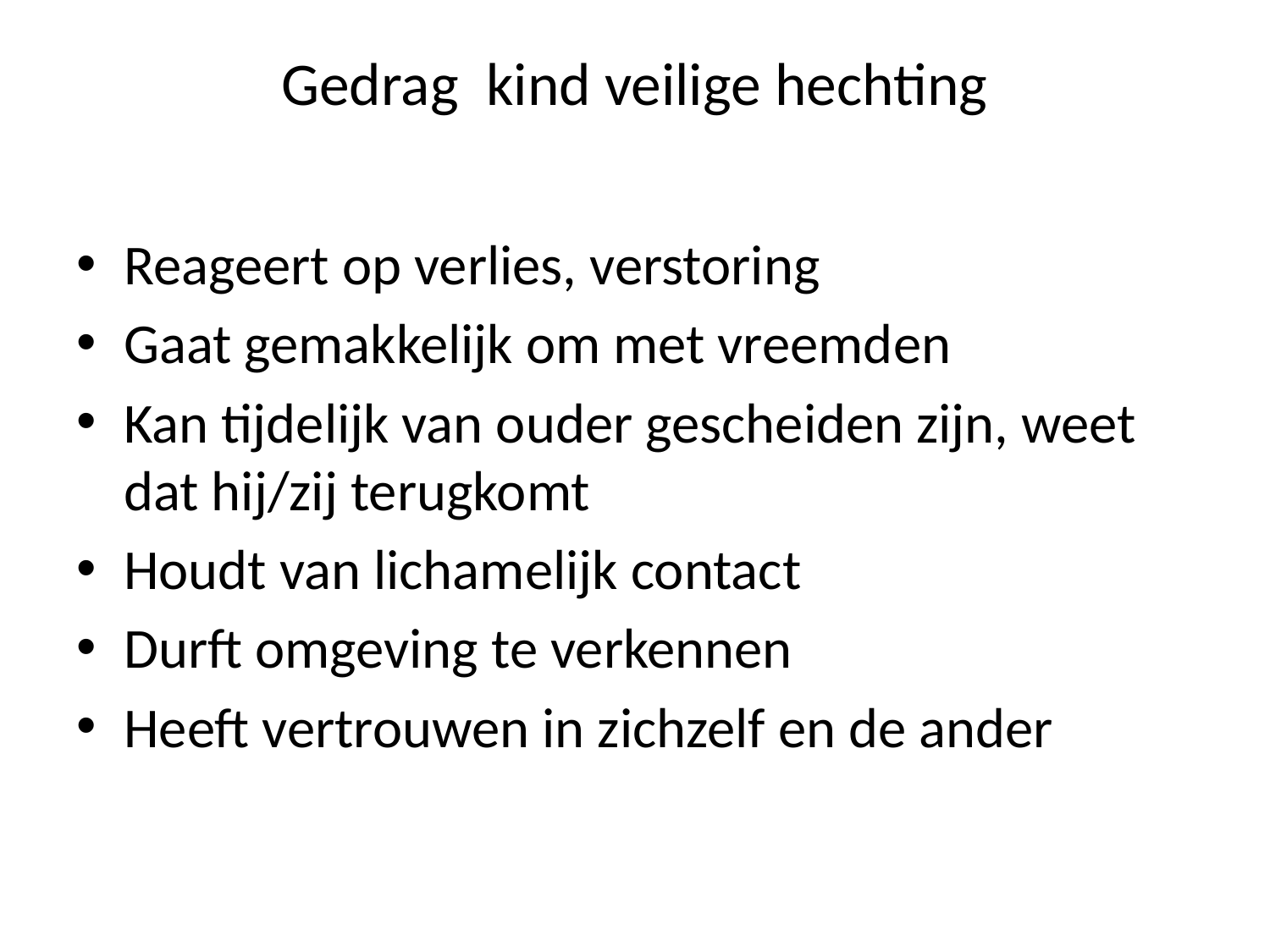

# Gedrag  kind veilige hechting
Reageert op verlies, verstoring
Gaat gemakkelijk om met vreemden
Kan tijdelijk van ouder gescheiden zijn, weet dat hij/zij terugkomt
Houdt van lichamelijk contact
Durft omgeving te verkennen
Heeft vertrouwen in zichzelf en de ander